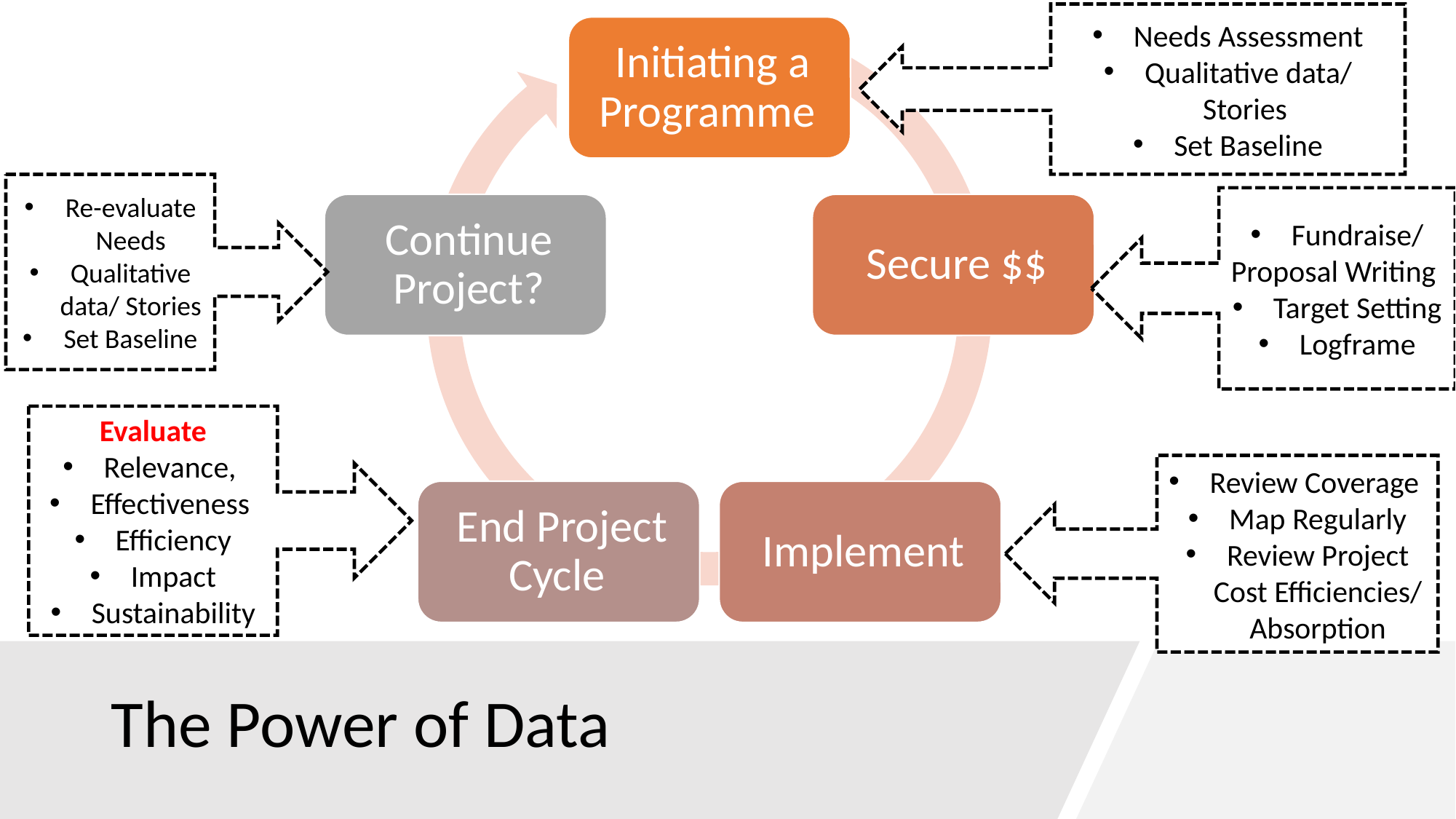

Needs Assessment
Qualitative data/ Stories
Set Baseline
Initiating a Programme
Secure $$
Implement
End Project Cycle
Continue Project?
Re-evaluate Needs
Qualitative data/ Stories
Set Baseline
Fundraise/
Proposal Writing
Target Setting
Logframe
Evaluate
Relevance,
Effectiveness
Efficiency
Impact
Sustainability
Review Coverage
Map Regularly
Review Project Cost Efficiencies/ Absorption

# The Power of Data
2